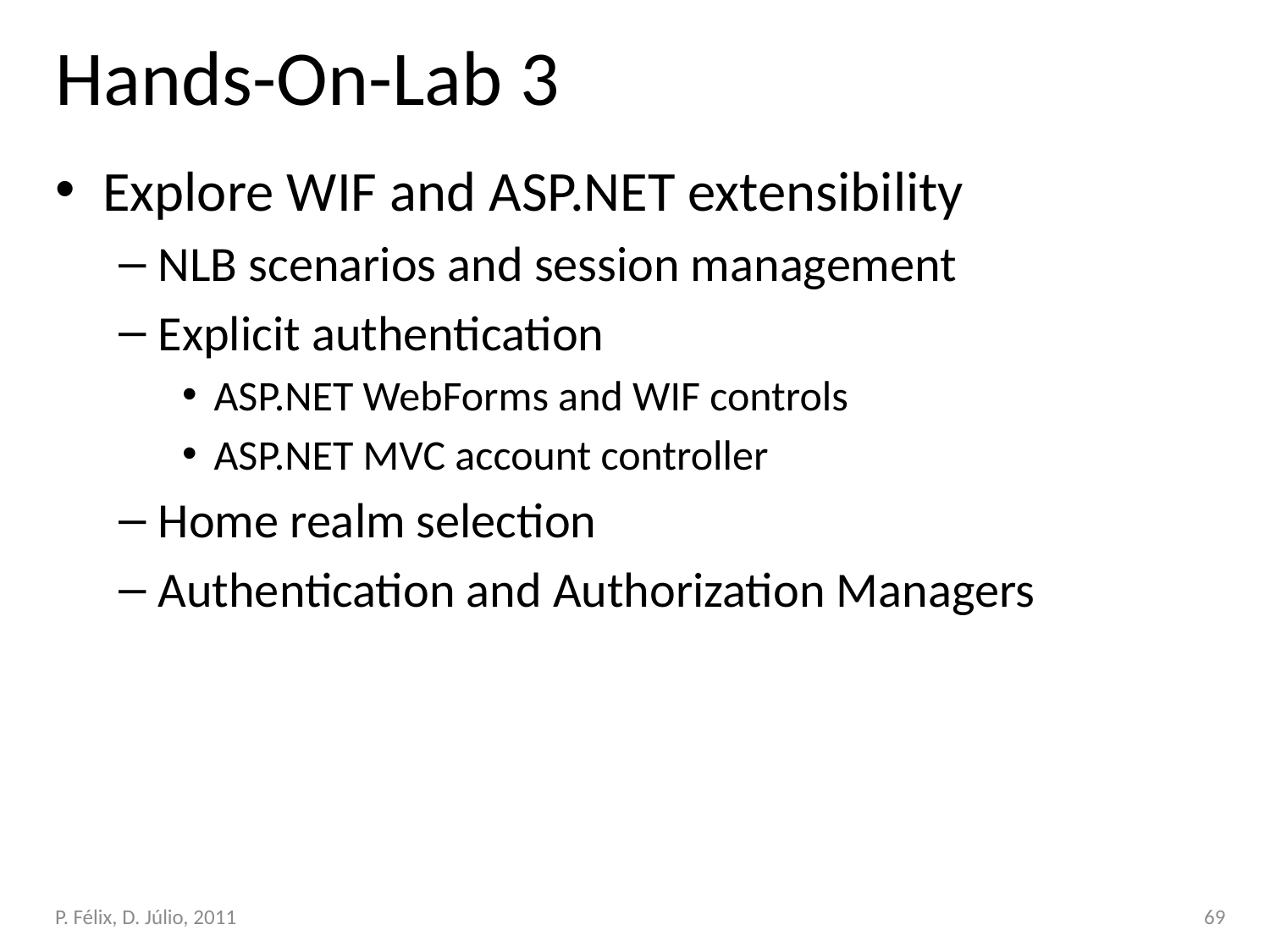

# Hands-On-Lab 3
Explore WIF and ASP.NET extensibility
NLB scenarios and session management
Explicit authentication
ASP.NET WebForms and WIF controls
ASP.NET MVC account controller
Home realm selection
Authentication and Authorization Managers
P. Félix, D. Júlio, 2011
69